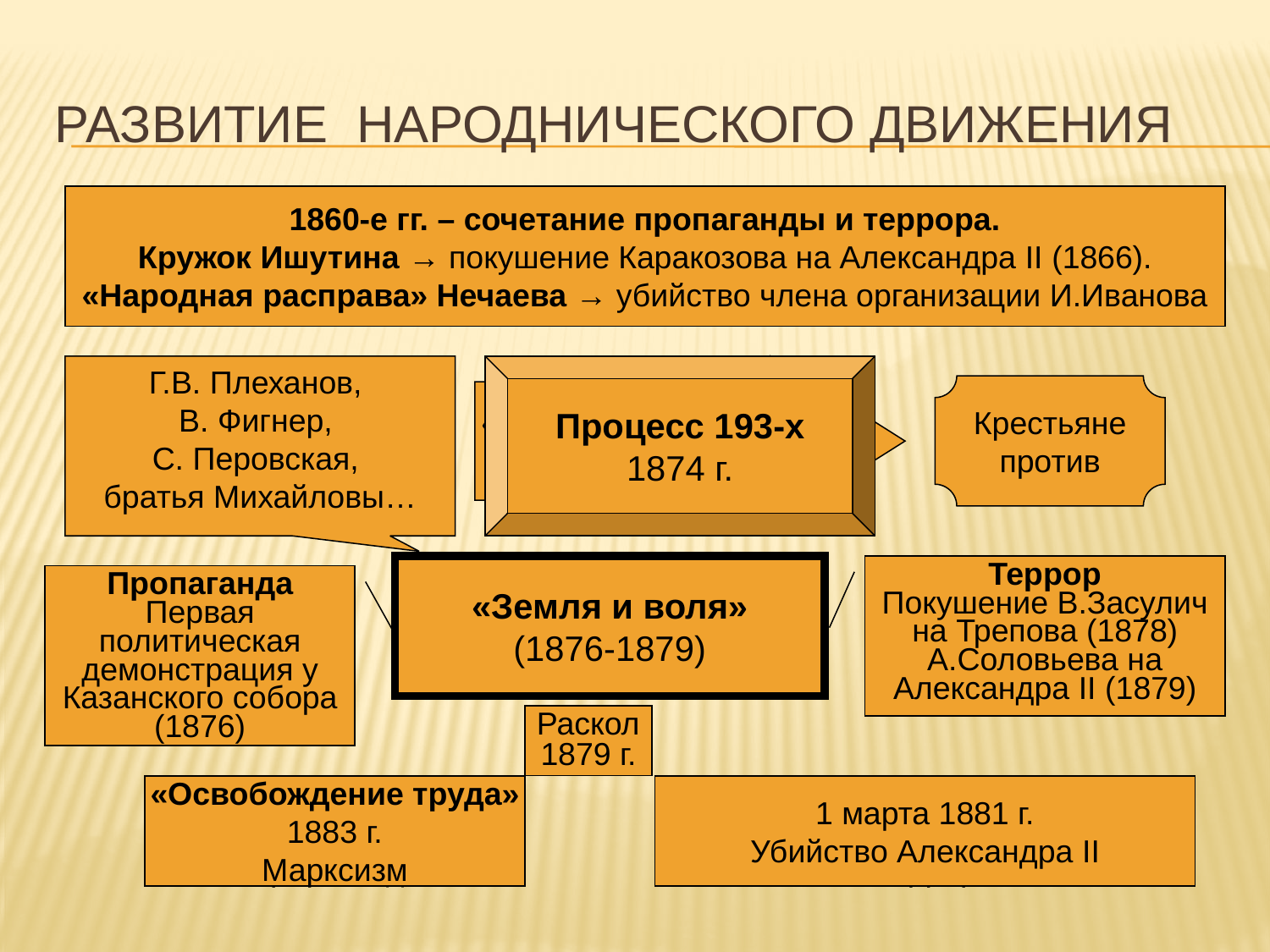

# Развитие  народнического движения
1860-е гг. – сочетание пропаганды и террора.
Кружок Ишутина → покушение Каракозова на Александра II (1866).
«Народная расправа» Нечаева → убийство члена организации И.Иванова
Чайковцы
(кружок Натансона –
Чайковского)
1871-1874 гг.
Г.В. Плеханов,
В. Фигнер,
С. Перовская,
братья Михайловы…
«Хождение в народ»
1873-1875 гг.
Процесс 193-х
1874 г.
Крестьяне
против
«Земля и воля»
(1876-1879)
Террор
Покушение В.Засулич на Трепова (1878)
А.Соловьева на Александра II (1879)
Пропаганда
Первая политическая демонстрация у Казанского собора (1876)
Раскол
1879 г.
«Черный передел»
(Плеханов, Засулич)
Пропаганда
«Освобождение труда»
1883 г.
Марксизм
«Народная воля»
(Михайлов, Желябов, Перовская)
Террор
1 марта 1881 г.
Убийство Александра II